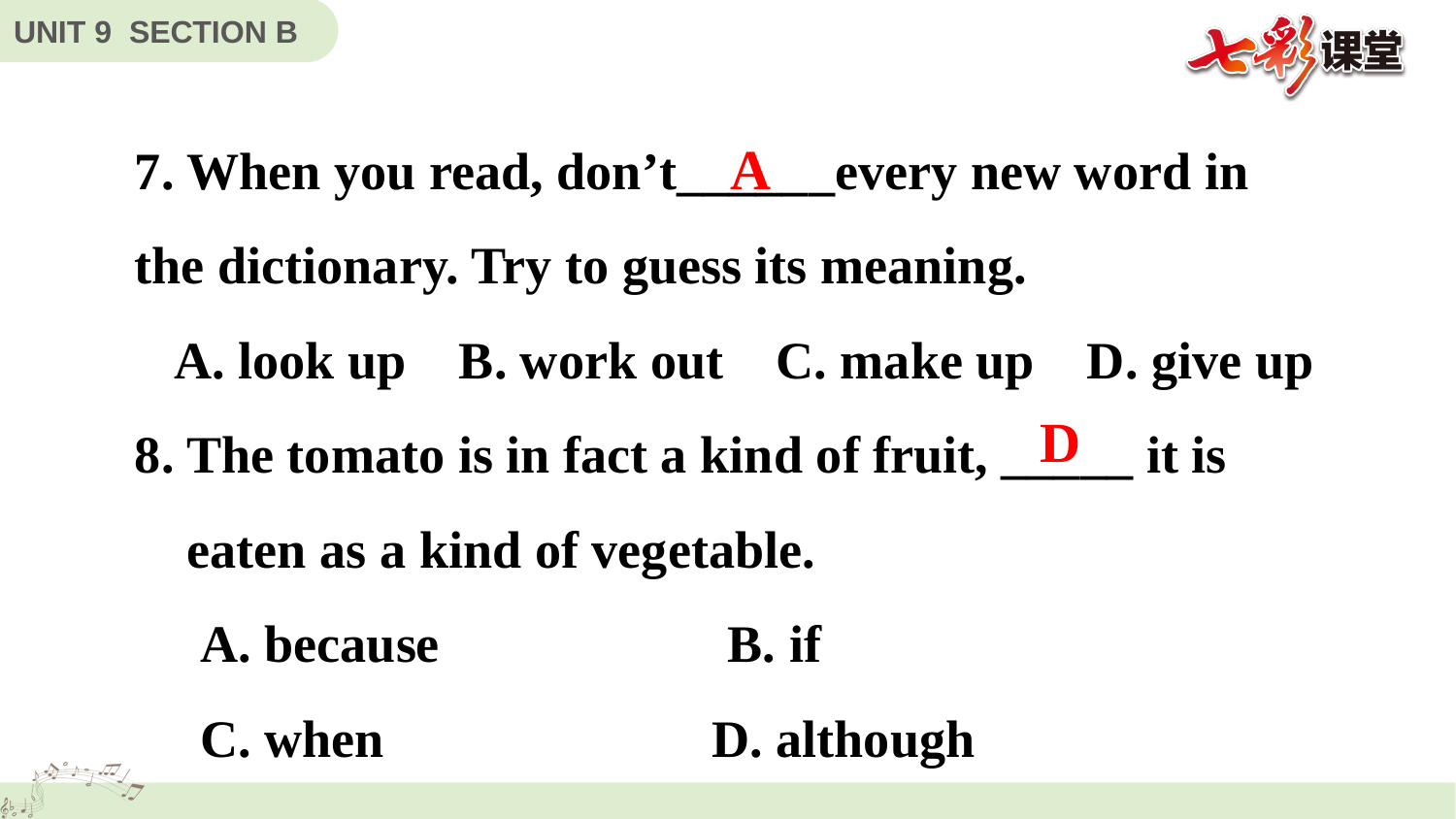

A
7. When you read, don’t______every new word in the dictionary. Try to guess its meaning.
   A. look up    B. work out    C. make up    D. give up
8. The tomato is in fact a kind of fruit, _____ it is
    eaten as a kind of vegetable.
     A. because                      B. if
     C. when                         D. although
D